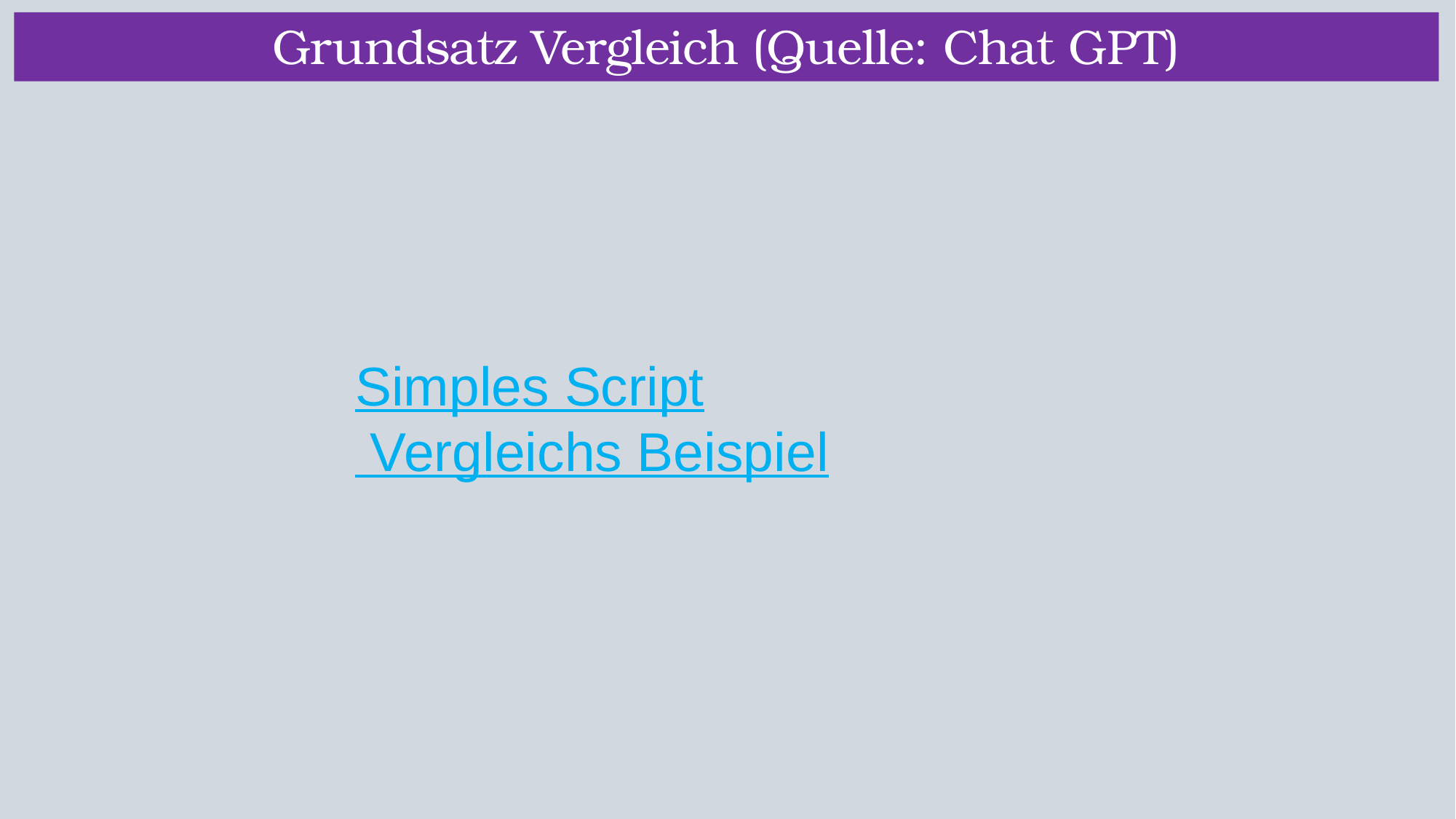

Grundsatz Vergleich (Quelle: Chat GPT)
Simples Script Vergleichs Beispiel